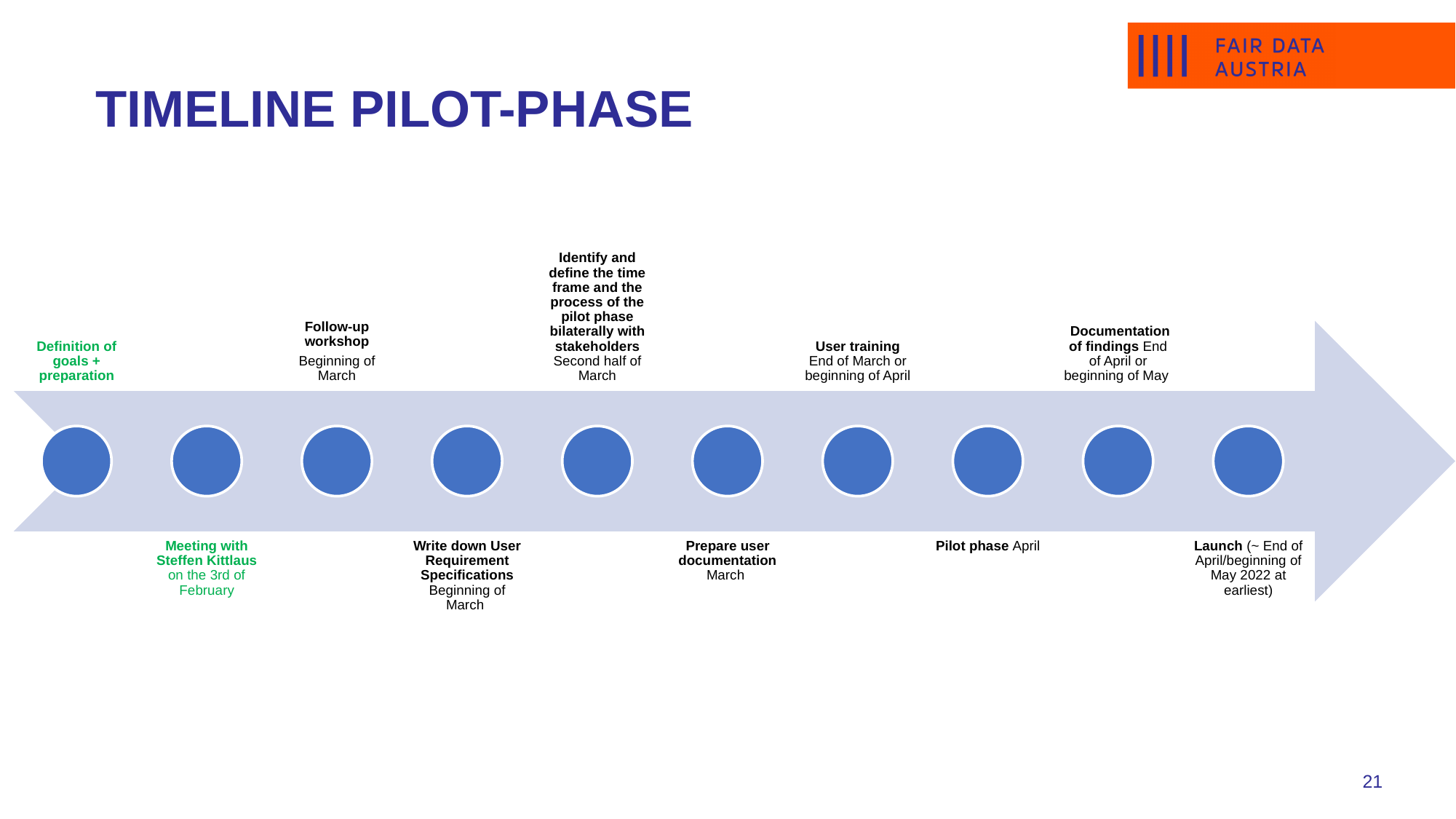

# Timeline pilot-phase
Definition of goals + preparation
Meeting with Steffen Kittlaus on the 3rd of February
Follow-up workshop
Beginning of March
Write down User Requirement Specifications Beginning of March
Identify and define the time frame and the process of the pilot phase bilaterally with stakeholders Second half of March
Prepare user documentation March
User training End of March or beginning of April
Pilot phase April
 Documentation of findings End of April or beginning of May
Launch (~ End of April/beginning of May 2022 at earliest)